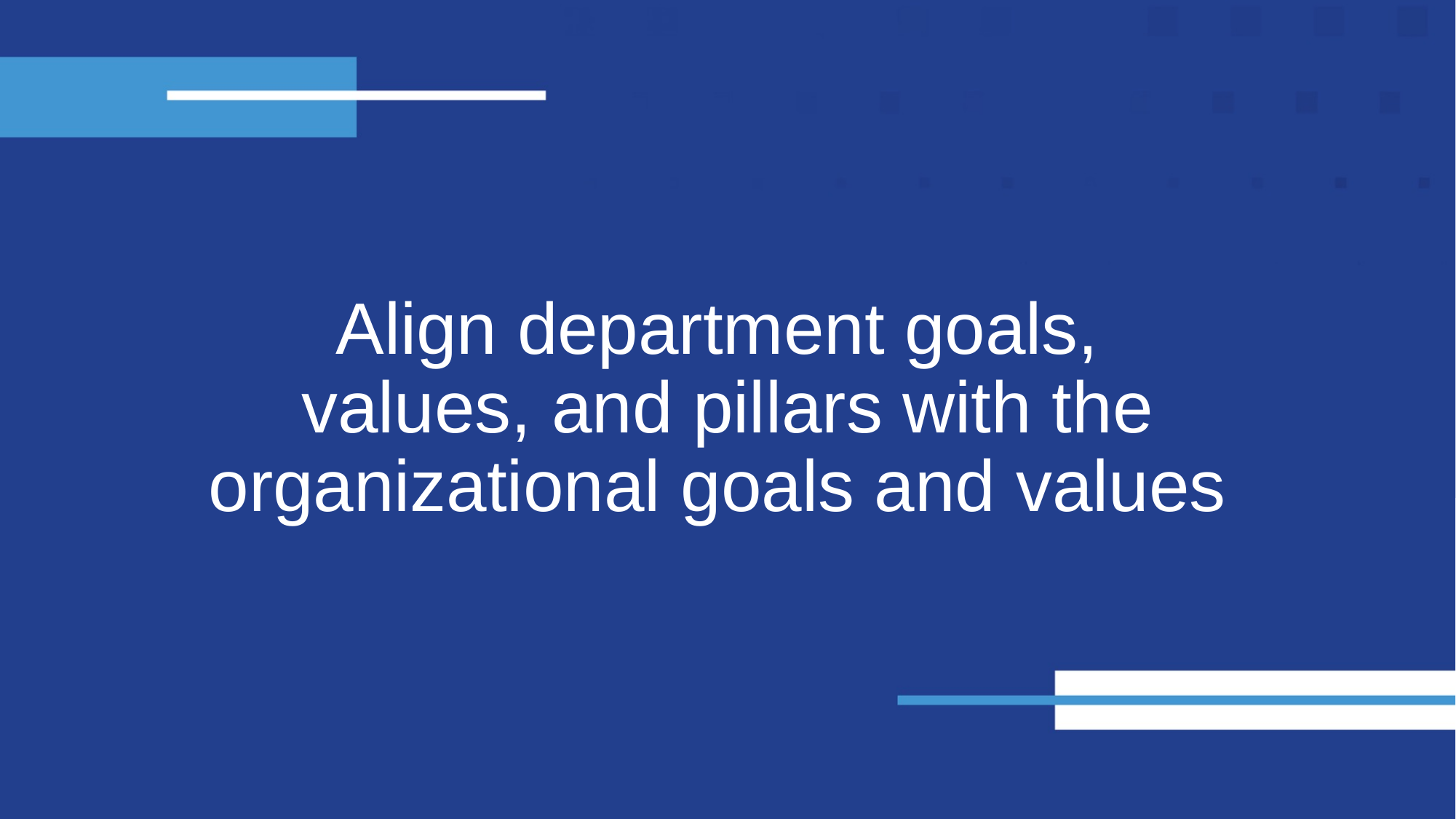

# Align department goals, values, and pillars with the organizational goals and values